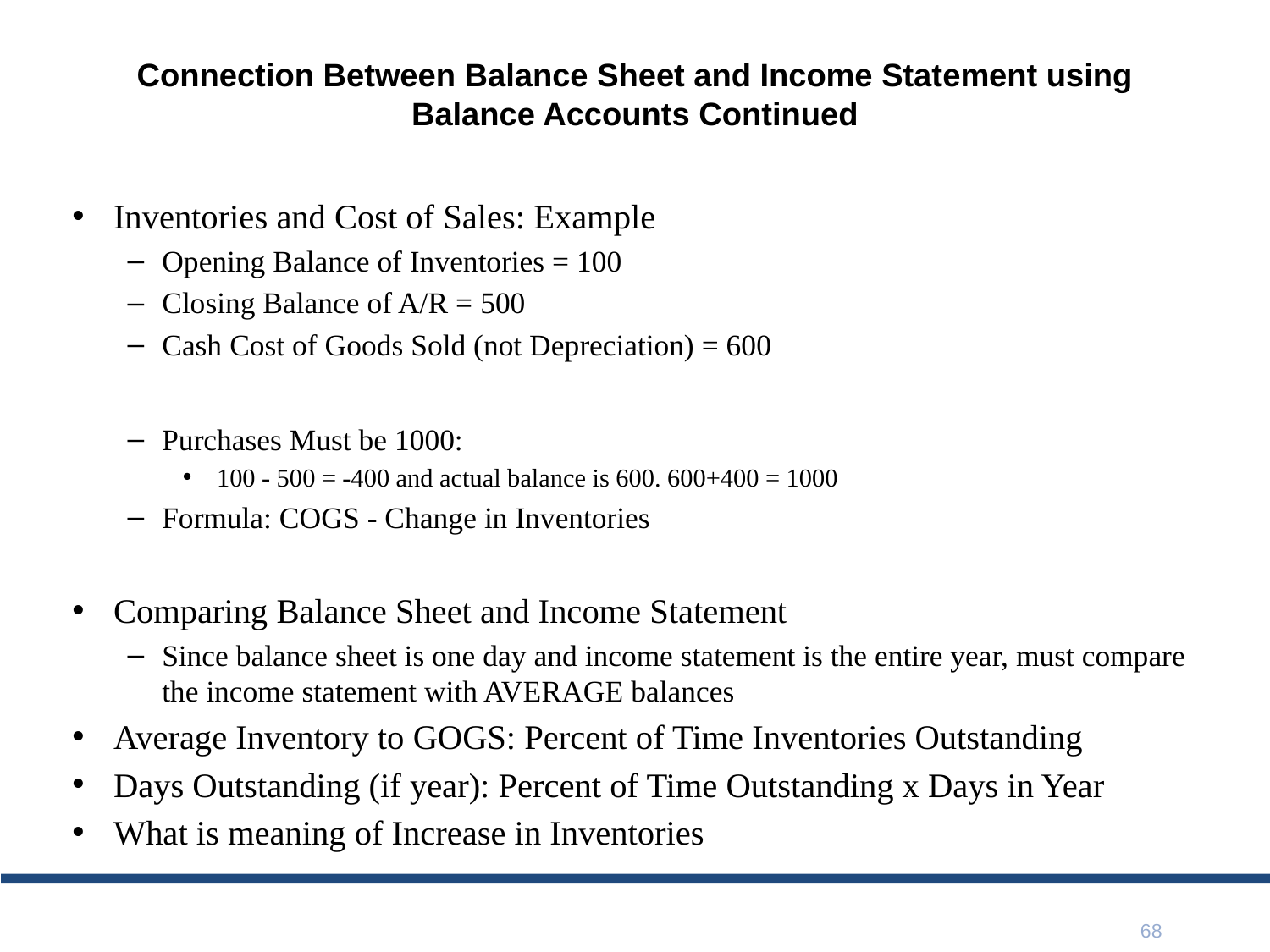

# Connection Between Balance Sheet and Income Statement using Balance Accounts Continued
Inventories and Cost of Sales: Example
Opening Balance of Inventories = 100
Closing Balance of A/R = 500
Cash Cost of Goods Sold (not Depreciation) = 600

Purchases Must be 1000:
 100 - 500 = -400 and actual balance is 600. 600+400 = 1000
Formula: COGS - Change in Inventories

Comparing Balance Sheet and Income Statement
Since balance sheet is one day and income statement is the entire year, must compare the income statement with AVERAGE balances
Average Inventory to GOGS: Percent of Time Inventories Outstanding
Days Outstanding (if year): Percent of Time Outstanding x Days in Year
What is meaning of Increase in Inventories
68